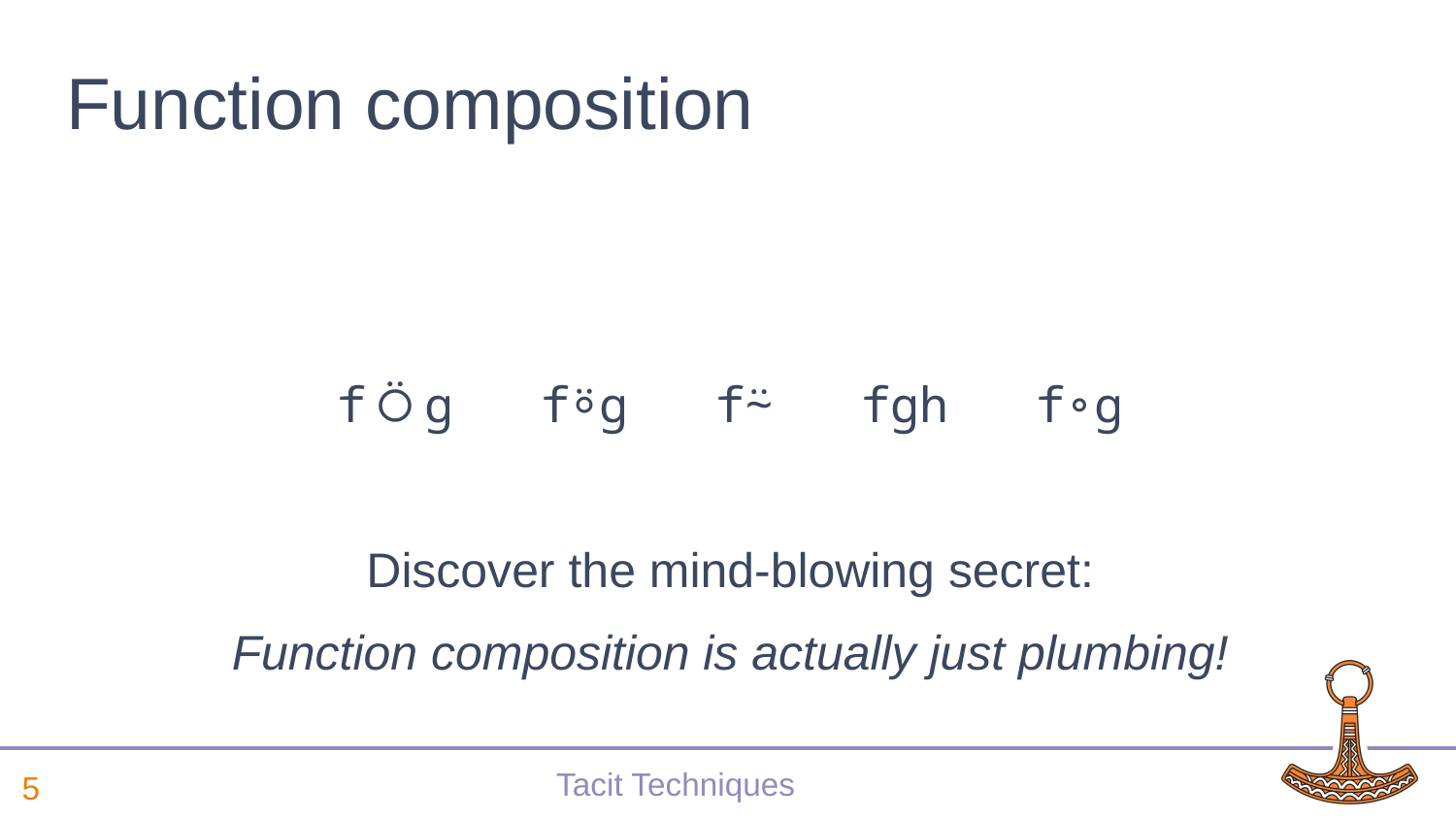

# Function composition

f⍥g   f⍤g   f⍨   fgh   f∘g

Discover the mind-blowing secret:
Function composition is actually just plumbing!